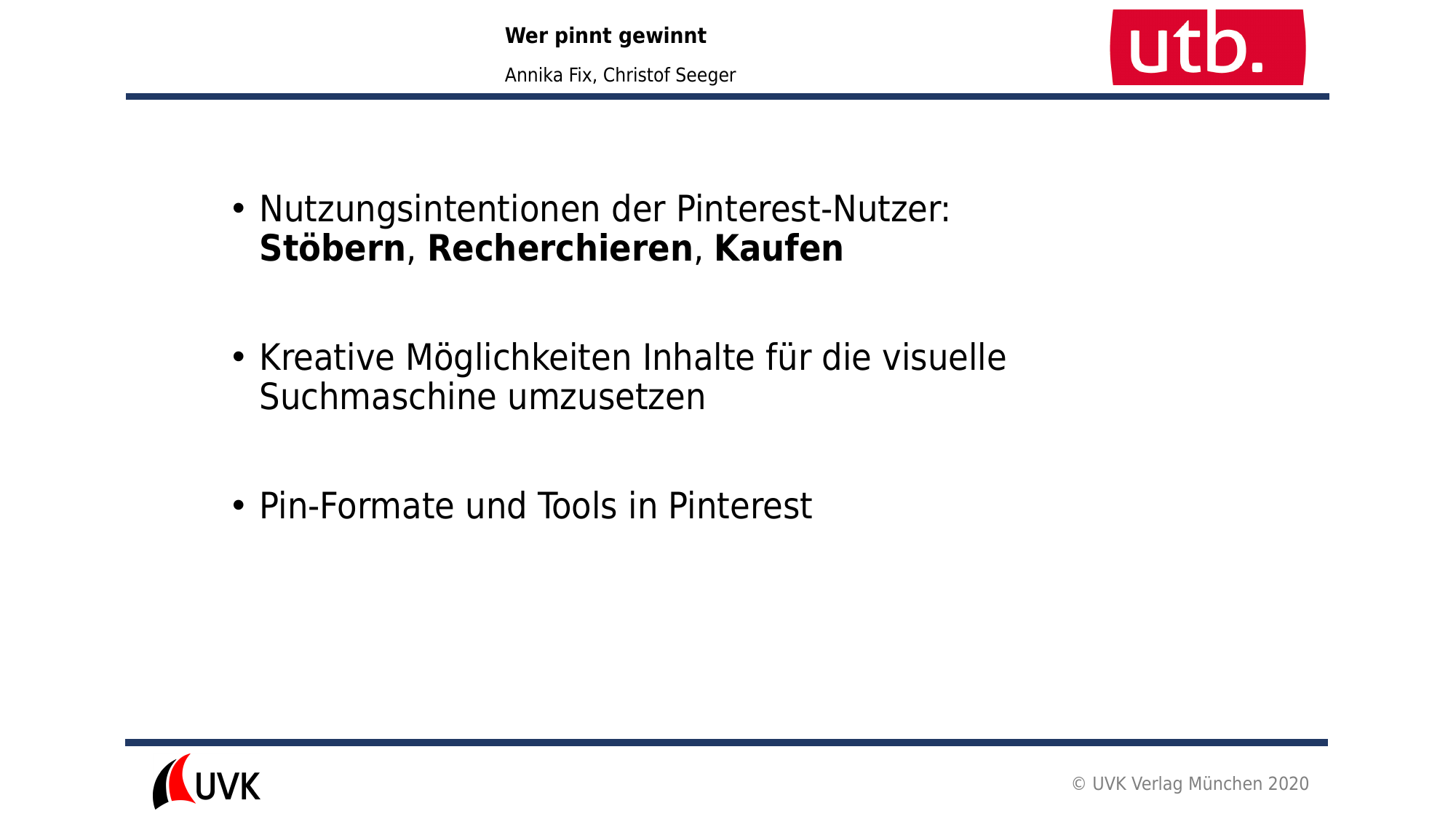

Nutzungsintentionen der Pinterest-Nutzer:
Stöbern, Recherchieren, Kaufen

Kreative Möglichkeiten Inhalte für die visuelle Suchmaschine umzusetzen

Pin-Formate und Tools in Pinterest